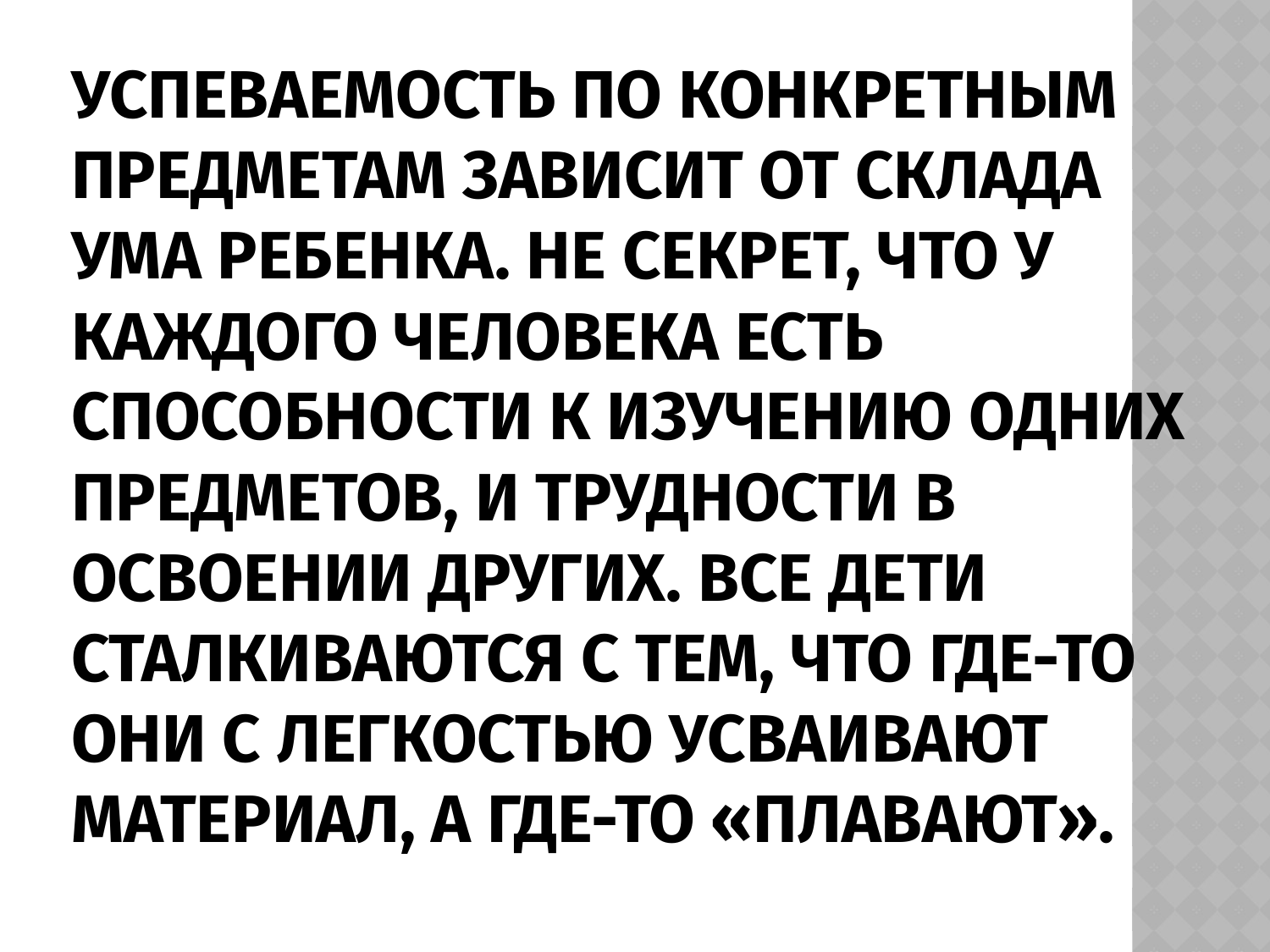

# Успеваемость по конкретным предметам зависит от склада ума ребенка. Не секрет, что у каждого человека есть способности к изучению одних предметов, и трудности в освоении других. Все дети сталкиваются с тем, что где-то они с легкостью усваивают материал, а где-то «плавают».